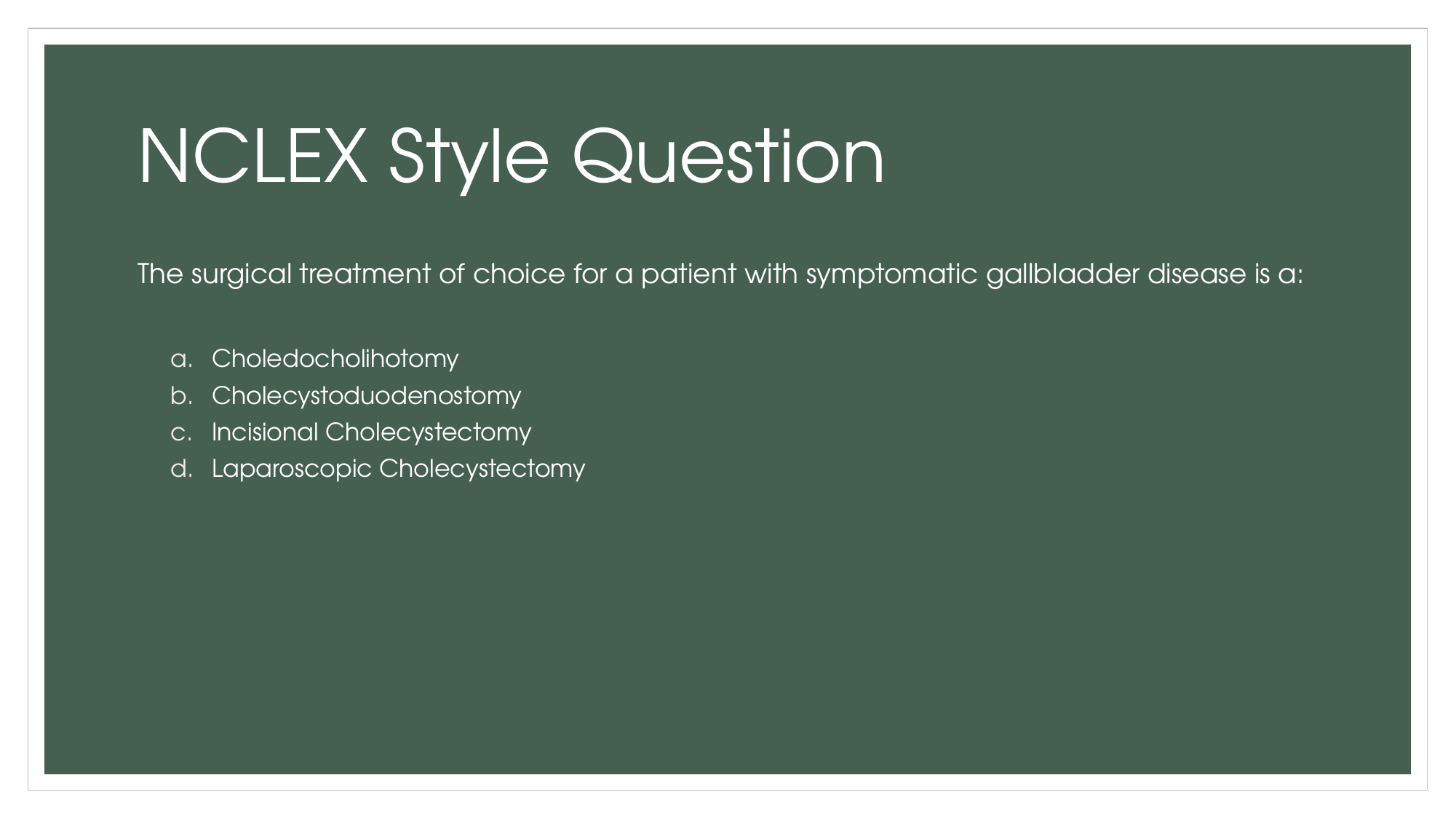

# NCLEX Style Question
The surgical treatment of choice for a patient with symptomatic gallbladder disease is a:

Choledocholihotomy
Cholecystoduodenostomy
Incisional Cholecystectomy
Laparoscopic Cholecystectomy